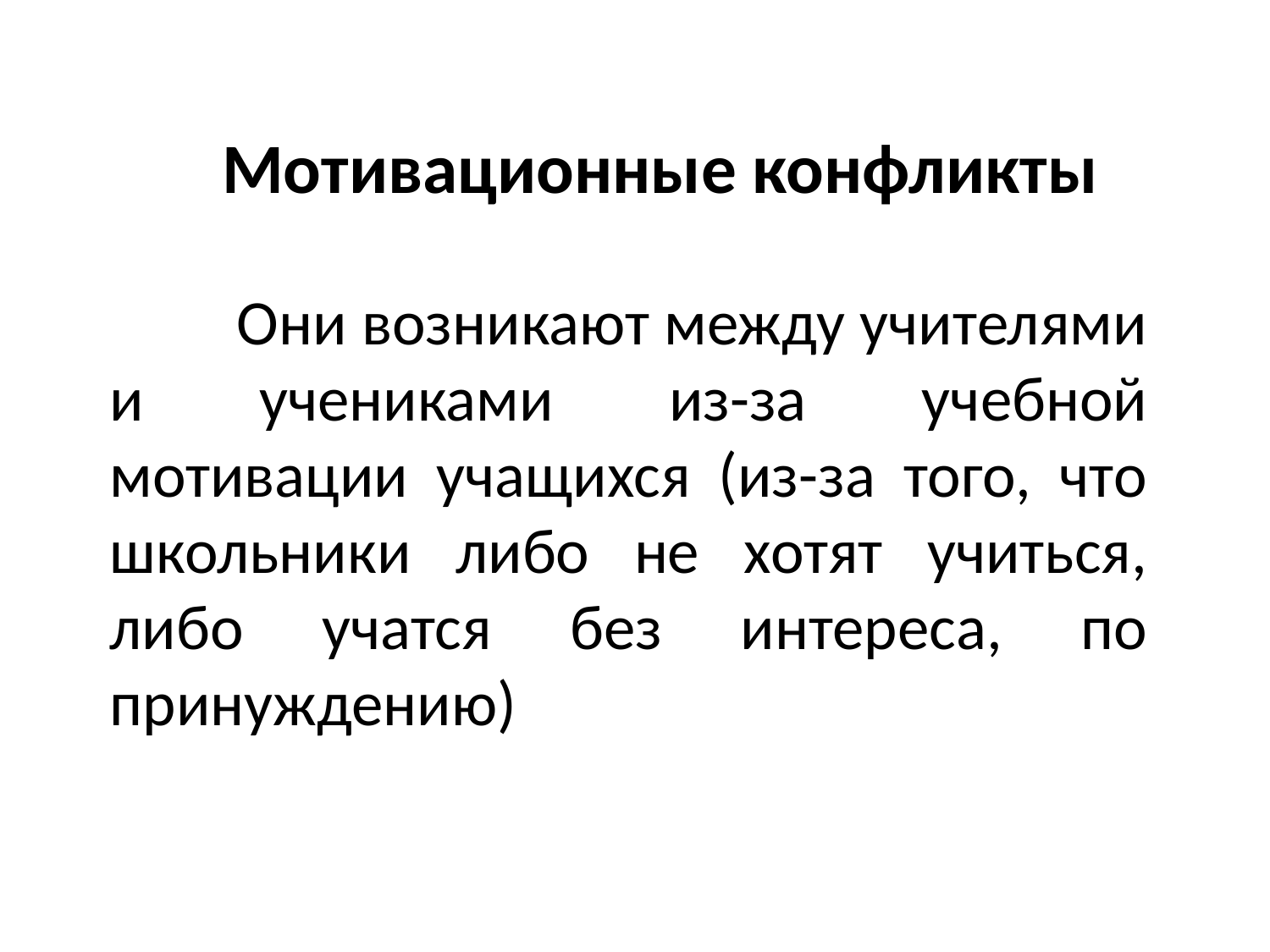

Мотивационные конфликты
		Они возникают между учителями и учениками из-за учебной мотивации учащихся (из-за того, что школьники либо не хотят учиться, либо учатся без интереса, по принуждению)